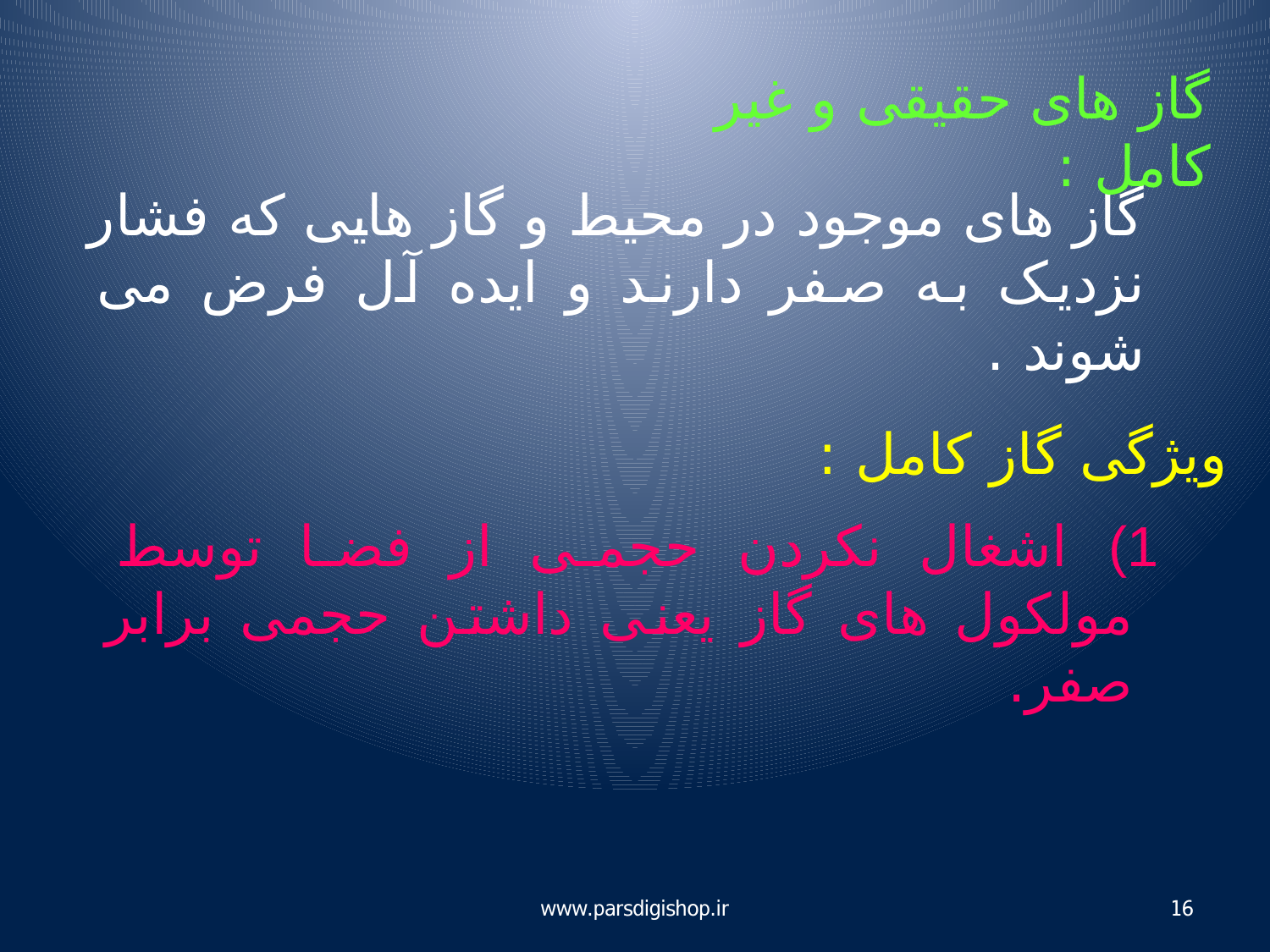

گاز های حقیقی و غیر کامل :
گاز های موجود در محیط و گاز هایی که فشار نزدیک به صفر دارند و ایده آل فرض می شوند .
ویژگی گاز کامل :
 اشغال نکردن حجمی از فضا توسط مولکول های گاز یعنی داشتن حجمی برابر صفر.
www.parsdigishop.ir
16